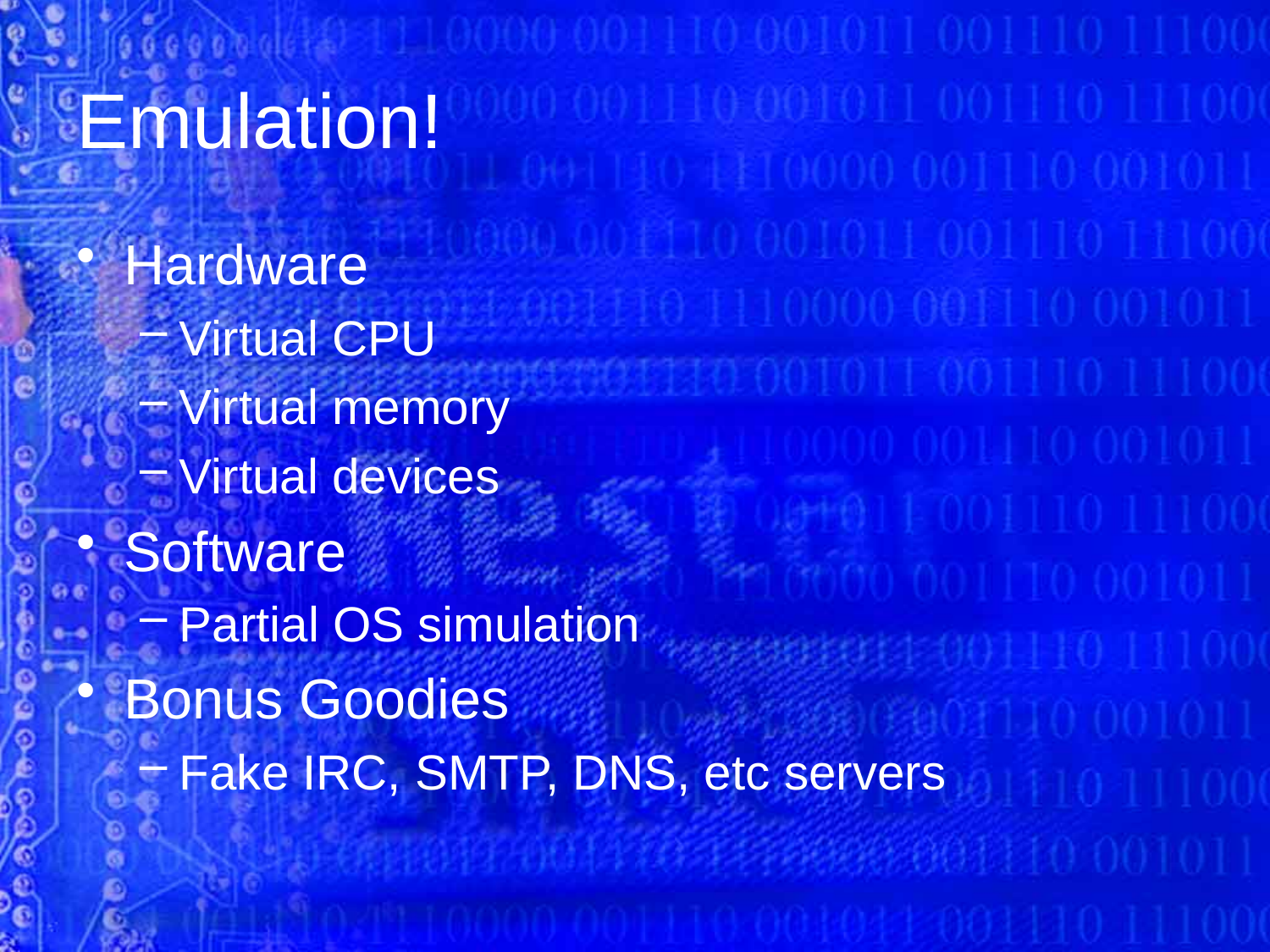

# Emulation!
Hardware
Virtual CPU
Virtual memory
Virtual devices
Software
Partial OS simulation
Bonus Goodies
Fake IRC, SMTP, DNS, etc servers